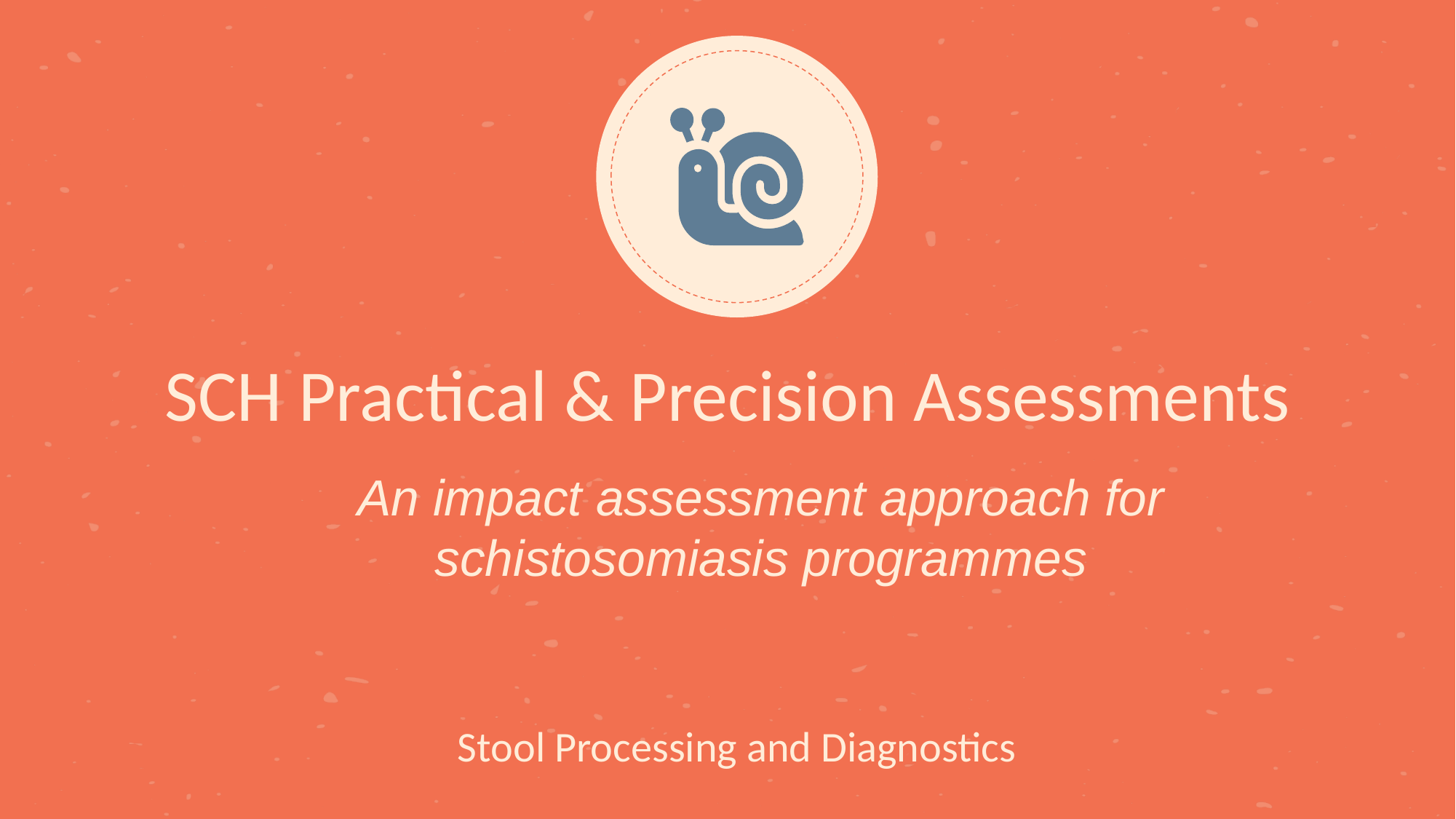

# SCH Practical & Precision Assessments
An impact assessment approach for schistosomiasis programmes
Stool Processing and Diagnostics